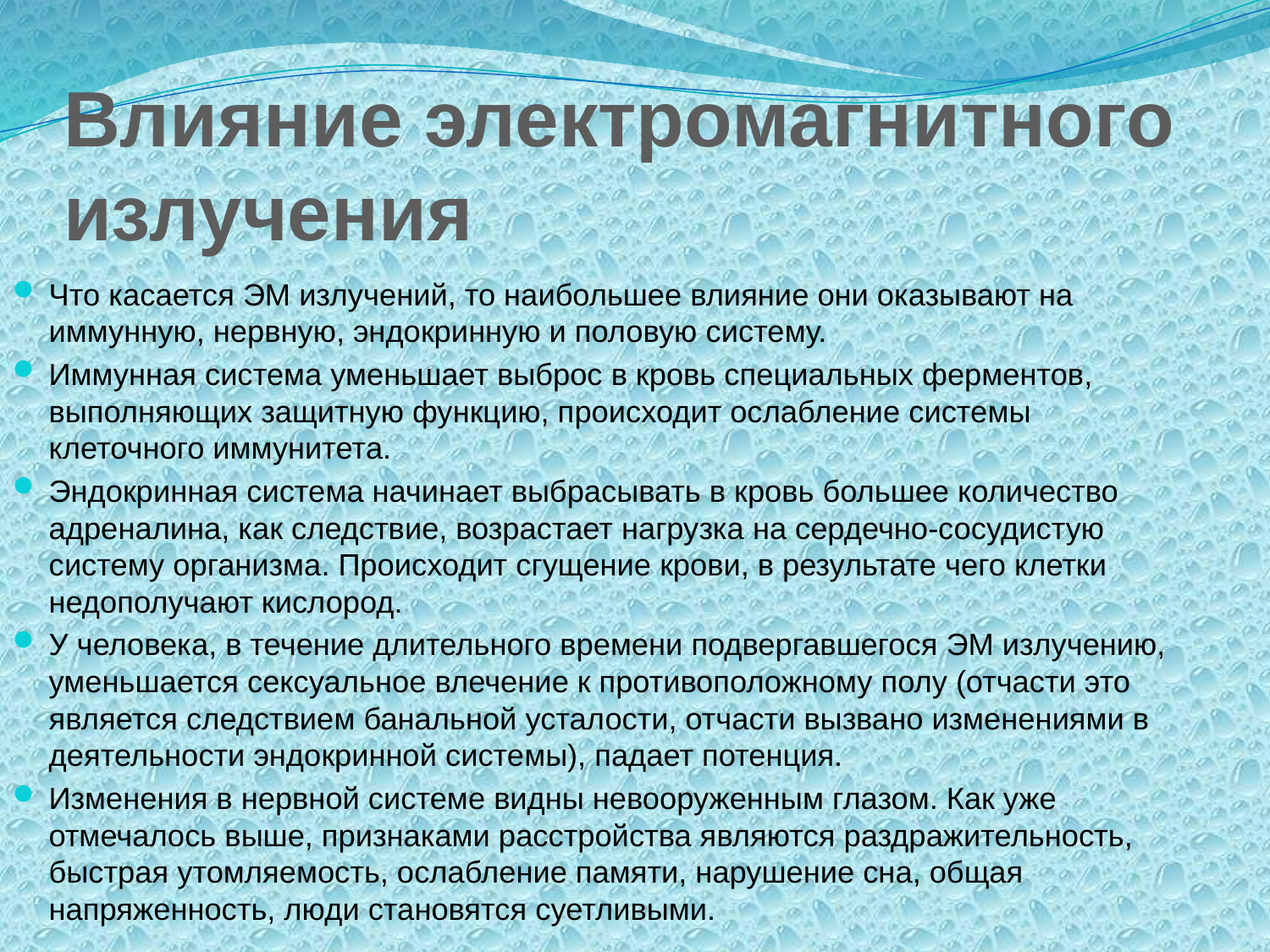

# Влияние электромагнитного излучения
Что касается ЭМ излучений, то наибольшее влияние они оказывают на иммунную, нервную, эндокринную и половую систему.
Иммунная система уменьшает выброс в кровь специальных ферментов, выполняющих защитную функцию, происходит ослабление системы клеточного иммунитета.
Эндокринная система начинает выбрасывать в кровь большее количество адреналина, как следствие, возрастает нагрузка на сердечно-сосудистую систему организма. Происходит сгущение крови, в результате чего клетки недополучают кислород.
У человека, в течение длительного времени подвергавшегося ЭМ излучению, уменьшается сексуальное влечение к противоположному полу (отчасти это является следствием банальной усталости, отчасти вызвано изменениями в деятельности эндокринной системы), падает потенция.
Изменения в нервной системе видны невооруженным глазом. Как уже отмечалось выше, признаками расстройства являются раздражительность, быстрая утомляемость, ослабление памяти, нарушение сна, общая напряженность, люди становятся суетливыми.